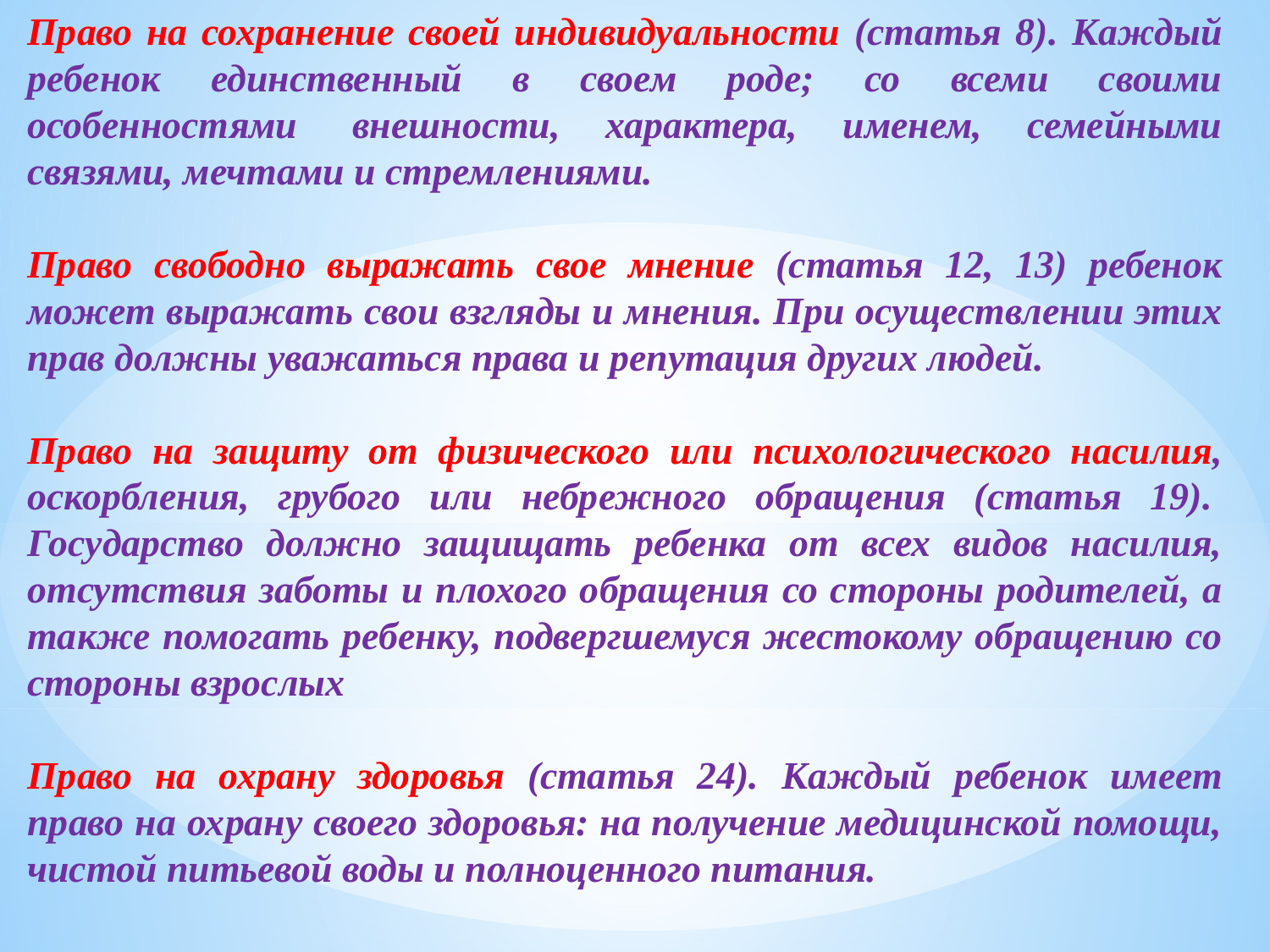

Право на сохранение своей индивидуальности (статья 8). Каждый ребенок единственный в своем роде; со всеми своими особенностями  внешности, характера, именем, семейными связями, мечтами и стремлениями.

Право свободно выражать свое мнение (статья 12, 13) ребенок может выражать свои взгляды и мнения. При осуществлении этих прав должны уважаться права и репутация других людей.

Право на защиту от физического или психологического насилия, оскорбления, грубого или небрежного обращения (статья 19).  Государство должно защищать ребенка от всех видов насилия, отсутствия заботы и плохого обращения со стороны родителей, а также помогать ребенку, подвергшемуся жестокому обращению со стороны взрослых

Право на охрану здоровья (статья 24). Каждый ребенок имеет право на охрану своего здоровья: на получение медицинской помощи, чистой питьевой воды и полноценного питания.